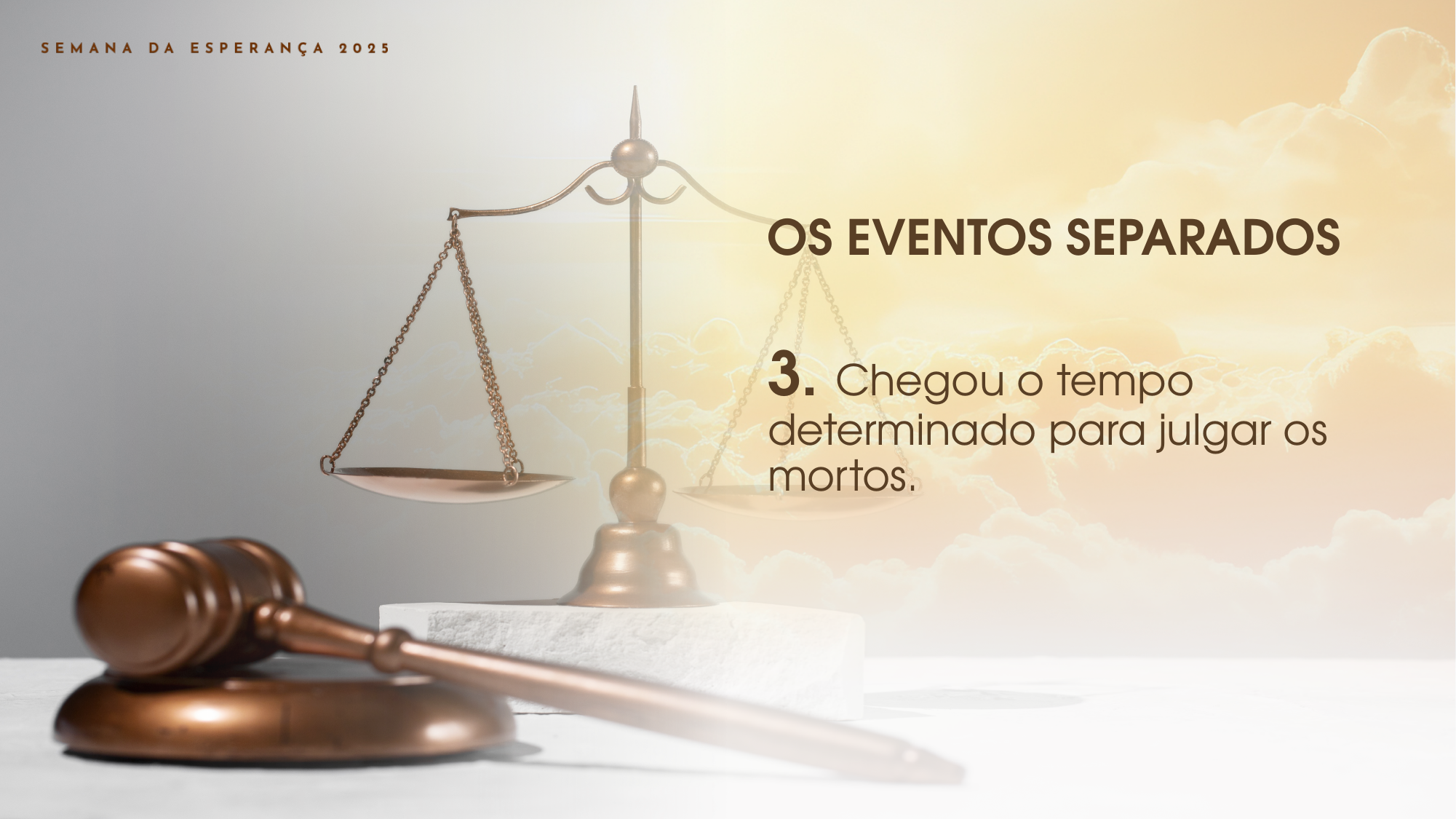

3. Chegou o tempo determinado para julgar os mortos.
OS EVENTOS SEPARADOS